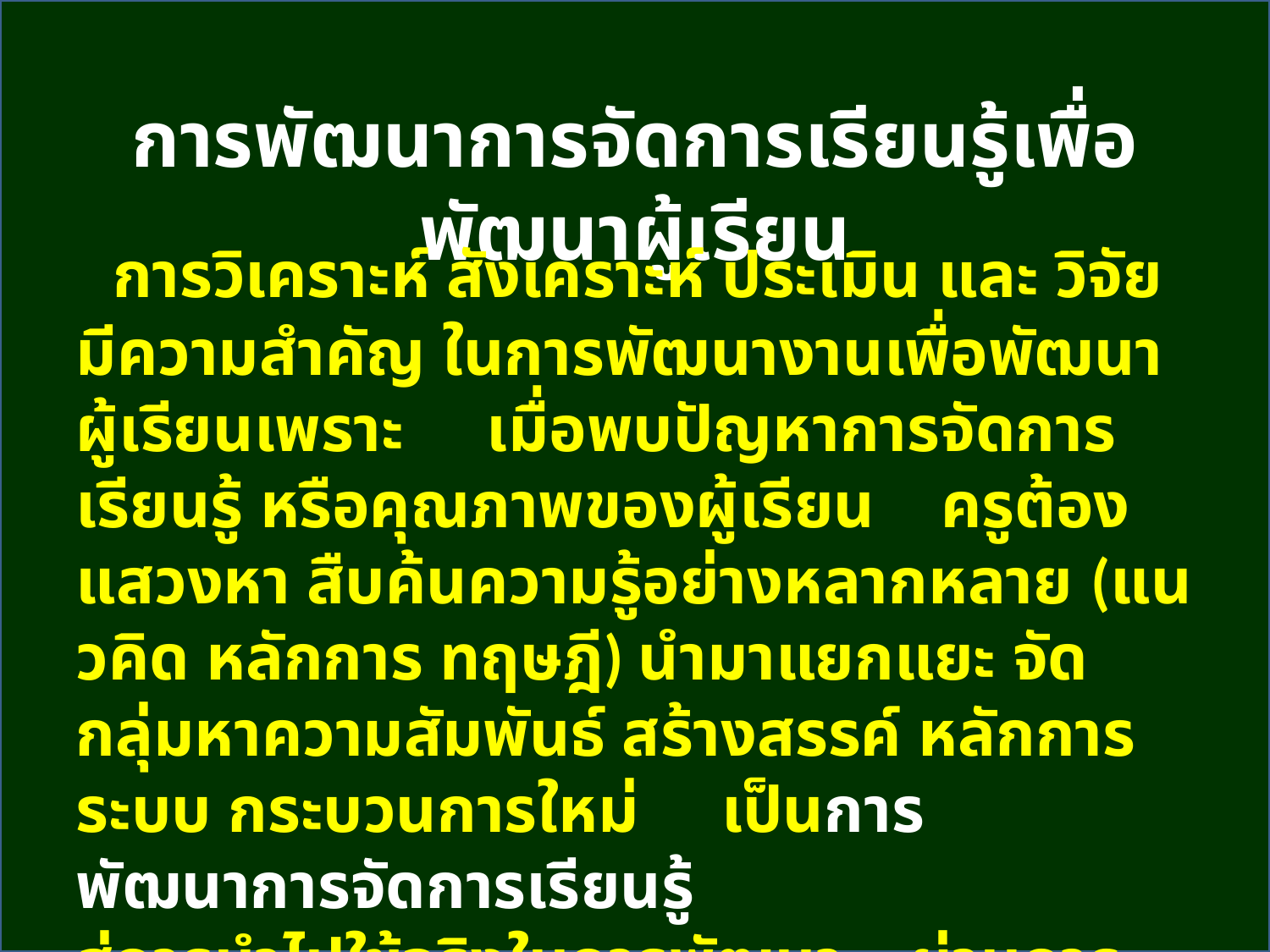

การพัฒนาการจัดการเรียนรู้เพื่อพัฒนาผู้เรียน
  การวิเคราะห์ สังเคราะห์ ประเมิน และ วิจัย มีความสำคัญ ในการพัฒนางานเพื่อพัฒนาผู้เรียนเพราะ     เมื่อพบปัญหาการจัดการเรียนรู้ หรือคุณภาพของผู้เรียน    ครูต้องแสวงหา สืบค้นความรู้อย่างหลากหลาย (แนวคิด หลักการ ทฤษฎี) นำมาแยกแยะ จัดกลุ่มหาความสัมพันธ์ สร้างสรรค์ หลักการ ระบบ กระบวนการใหม่     เป็นการพัฒนาการจัดการเรียนรู้
สู่การนำไปใช้จริงในการพัฒนา    ผ่านการวิจัยและประเมิน เป็นการพัฒนาผู้เรียน  อย่างเป็นระบบ และน่าเชื่อถือ